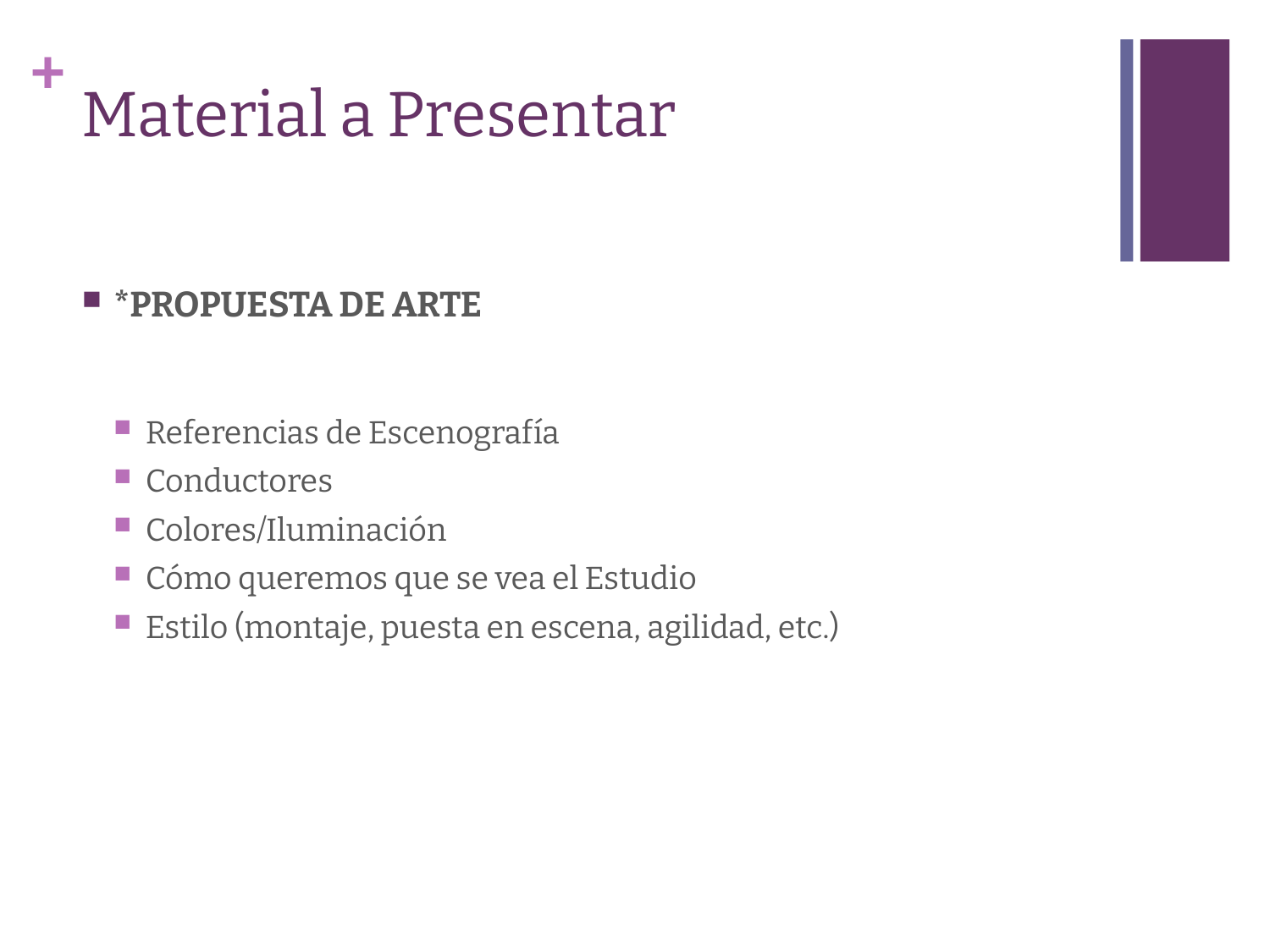

# Material a Presentar
*PROPUESTA DE ARTE

Referencias de Escenografía
Conductores
Colores/Iluminación
Cómo queremos que se vea el Estudio
Estilo (montaje, puesta en escena, agilidad, etc.)